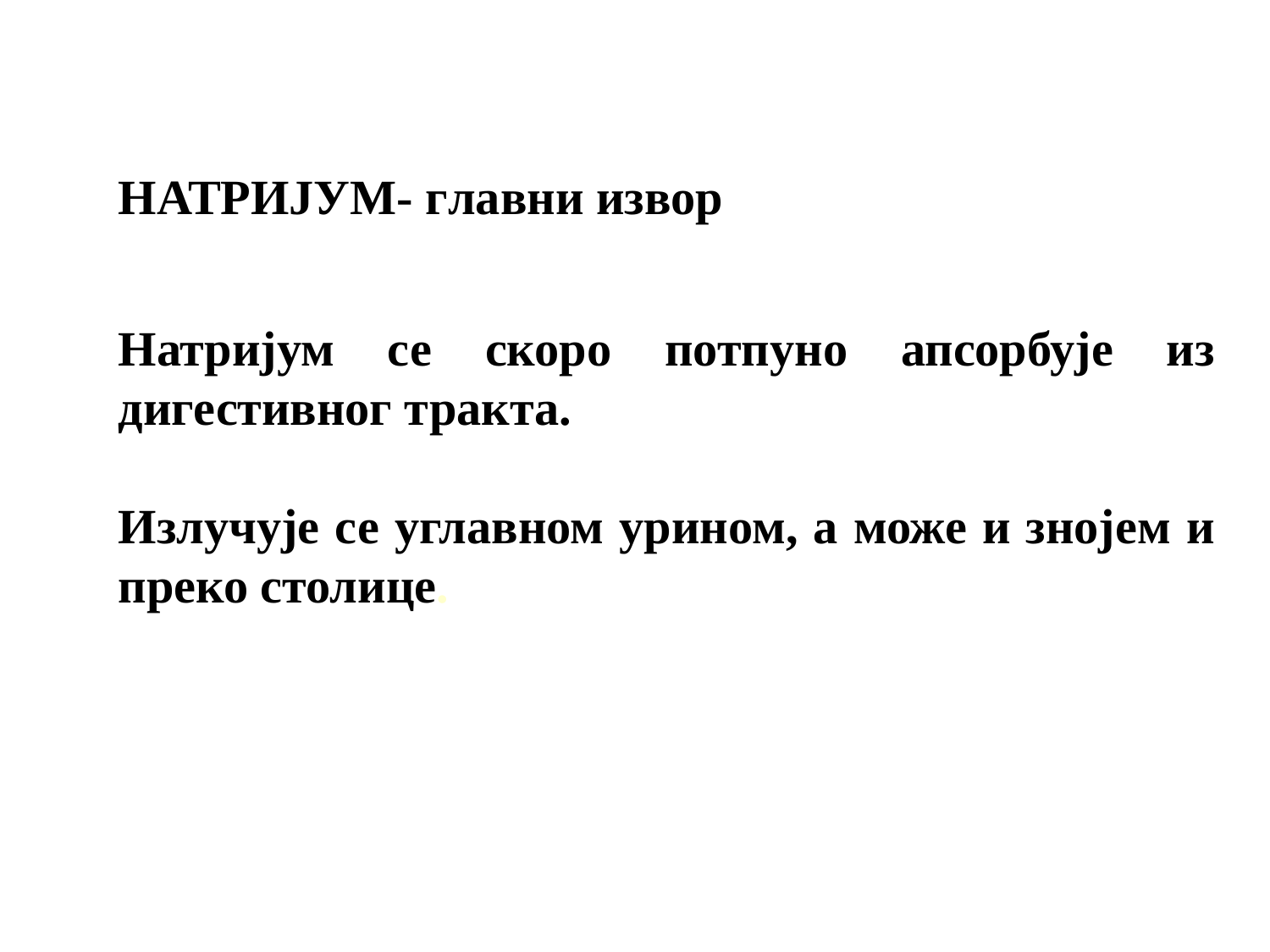

НАТРИЈУМ- главни извор

Натријум се скоро потпуно апсорбује из дигестивног тракта.

Излучује се углавном урином, а може и знојем и преко столице.